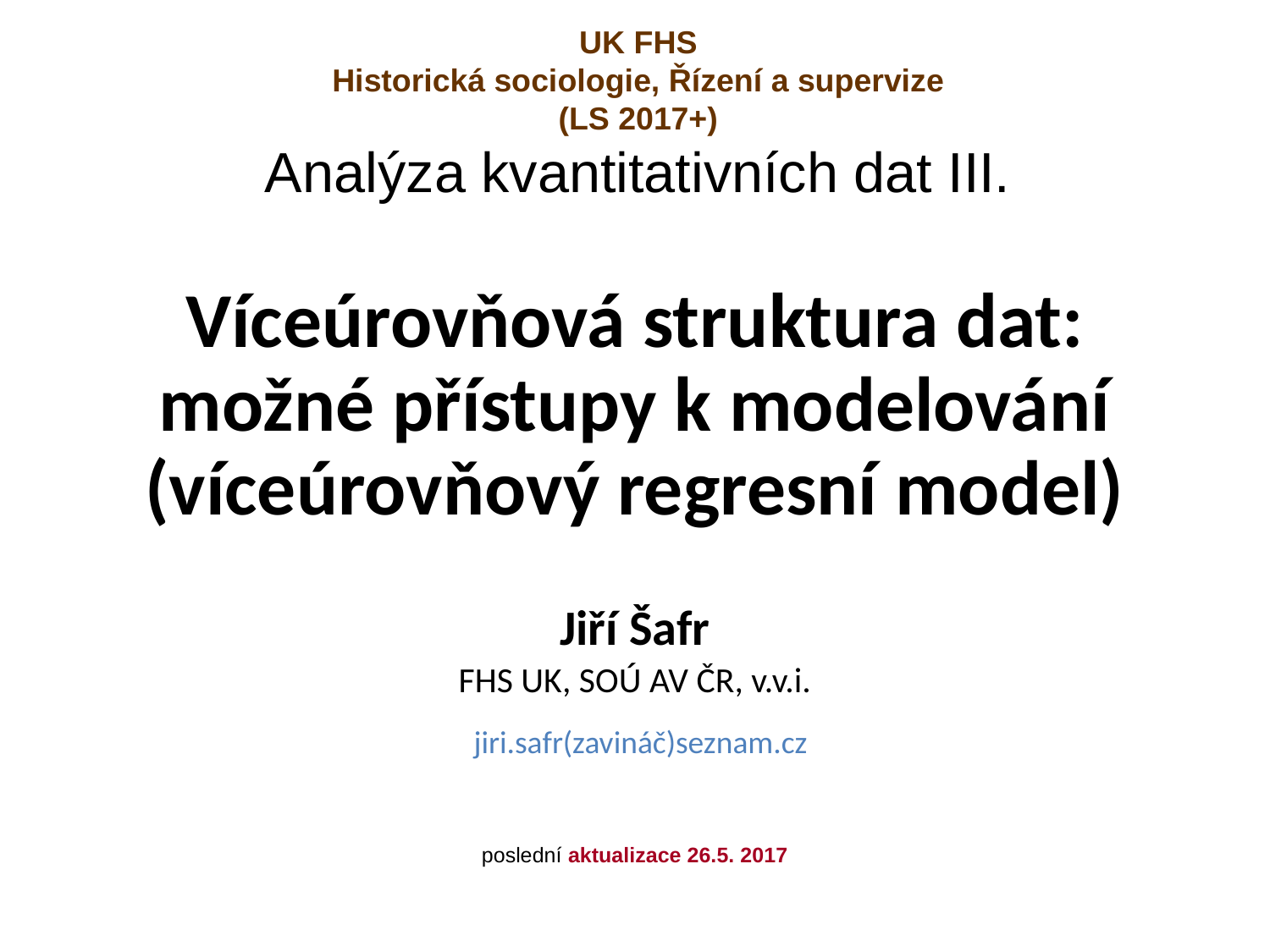

UK FHS
Historická sociologie, Řízení a supervize
(LS 2017+)
Analýza kvantitativních dat III.
# Víceúrovňová struktura dat: možné přístupy k modelování (víceúrovňový regresní model)
Jiří Šafr
FHS UK, SOÚ AV ČR, v.v.i.
 jiri.safr(zavináč)seznam.cz
poslední aktualizace 26.5. 2017